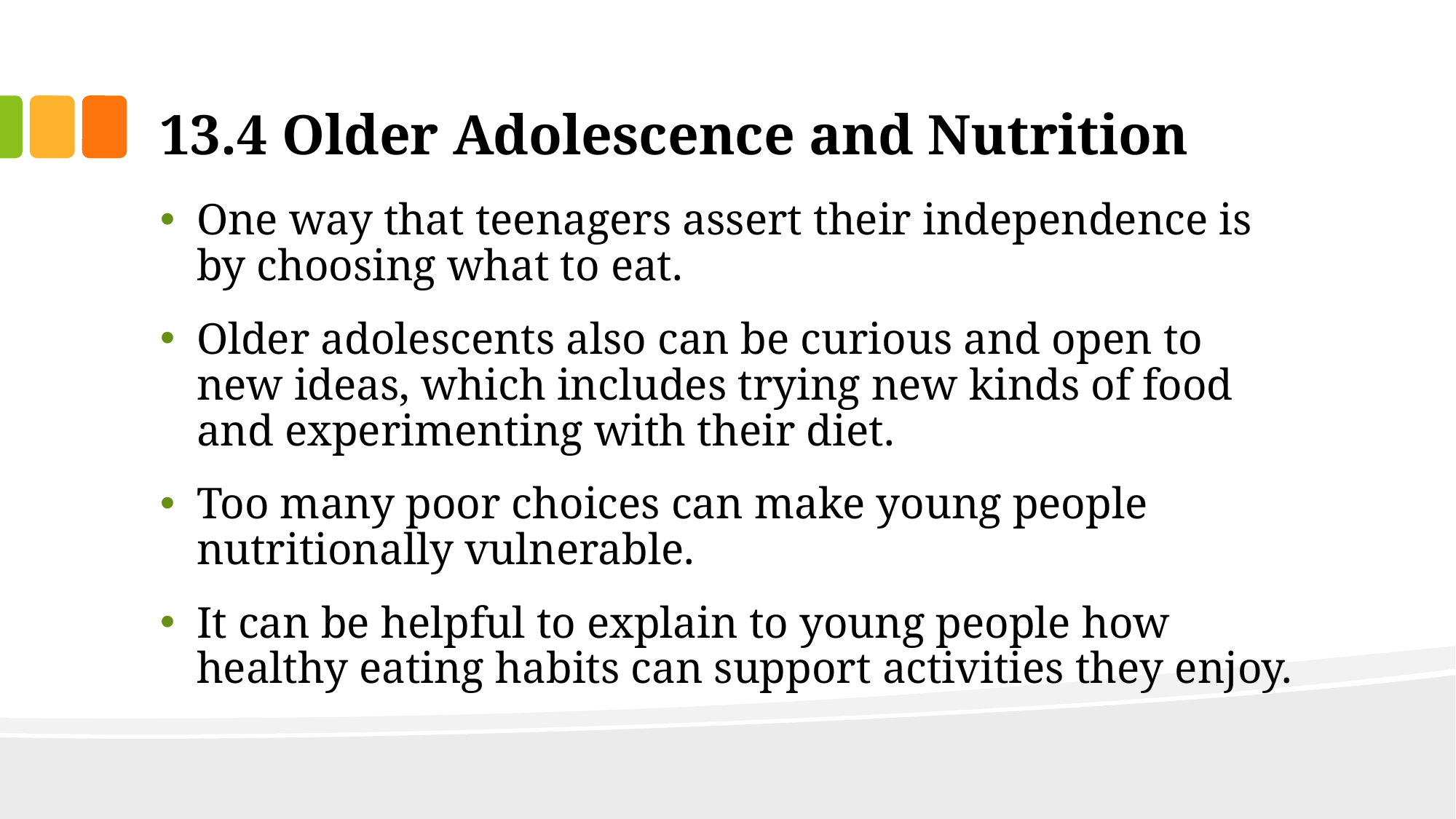

# 13.4 Older Adolescence and Nutrition
One way that teenagers assert their independence is by choosing what to eat.
Older adolescents also can be curious and open to new ideas, which includes trying new kinds of food and experimenting with their diet.
Too many poor choices can make young people nutritionally vulnerable.
It can be helpful to explain to young people how healthy eating habits can support activities they enjoy.